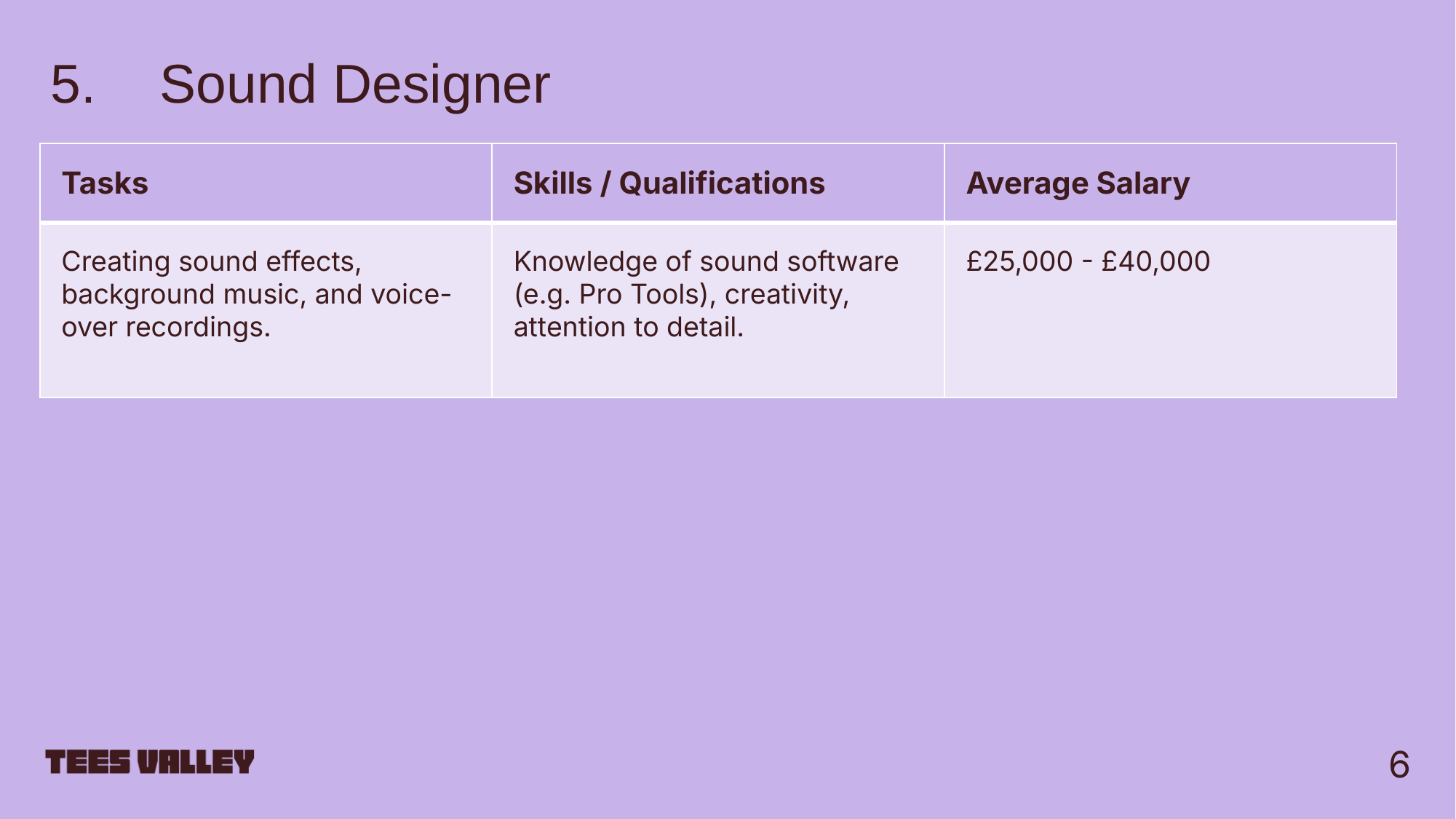

# 5.	Sound Designer
| Tasks | Skills / Qualifications | Average Salary |
| --- | --- | --- |
| Creating sound effects, background music, and voice-over recordings. | Knowledge of sound software (e.g. Pro Tools), creativity, attention to detail. | £25,000 - £40,000 |